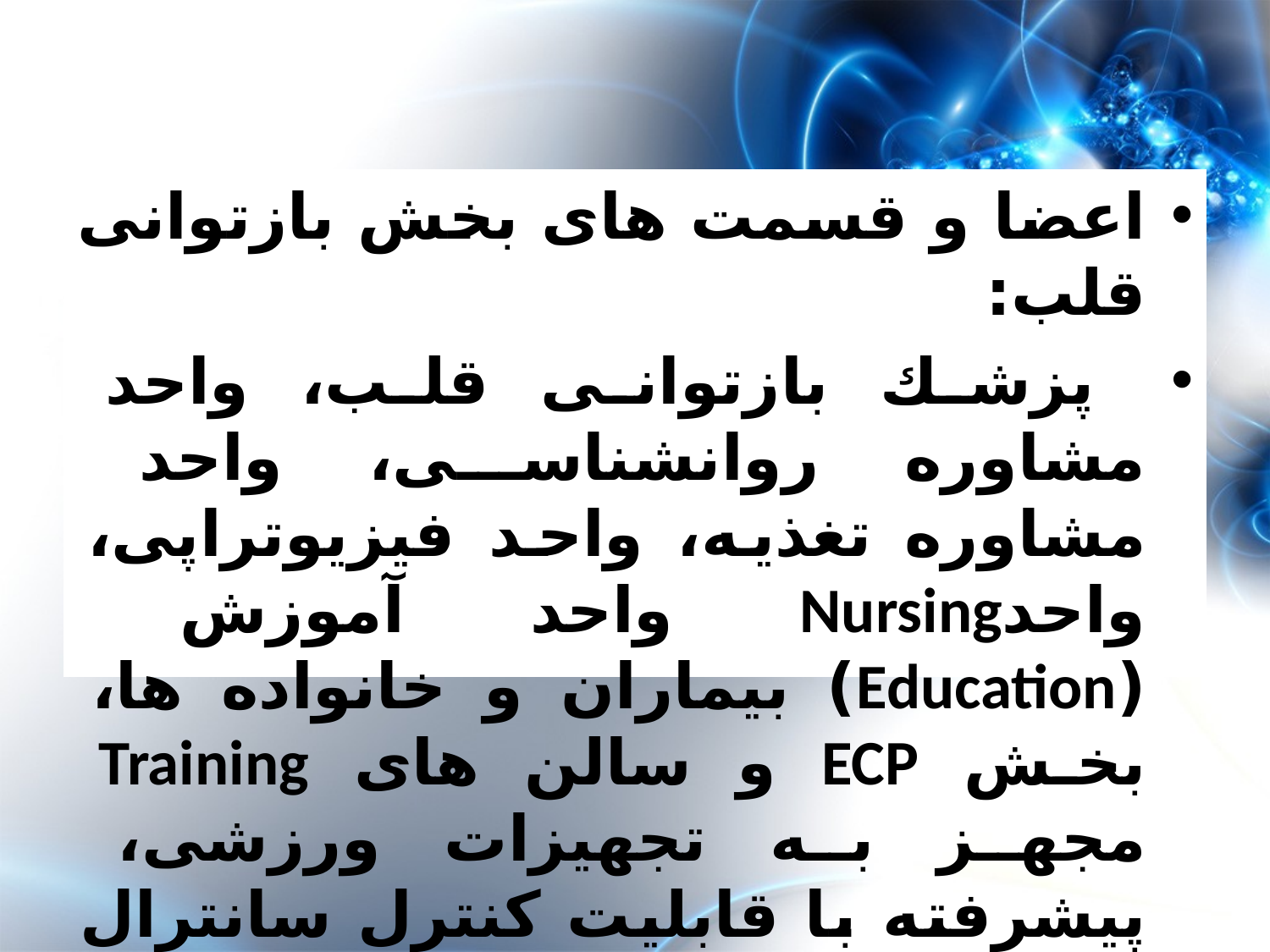

اعضا و قسمت های بخش بازتوانی قلب:
 پزشك بازتوانی قلب، واحد مشاوره روانشناسی، واحد مشاوره تغذیه، واحد فیزیوتراپی، واحدNursing واحد آموزش (Education) بیماران و خانواده ها، بخش ECP و سالن های Training مجهز به تجهیزات ورزشی، پیشرفته با قابلیت كنترل سانترال می باشد.